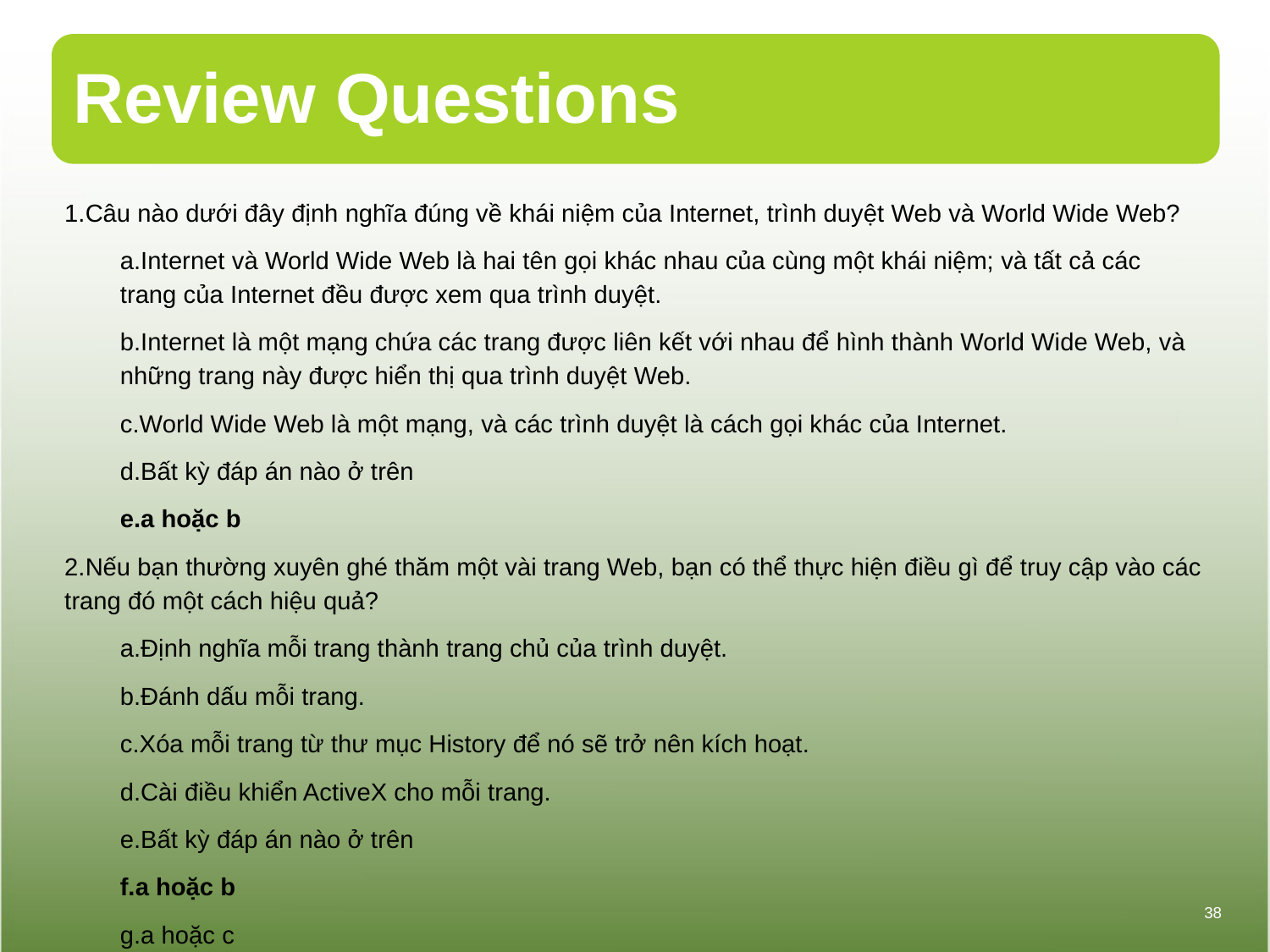

# Review Questions
1.Câu nào dưới đây định nghĩa đúng về khái niệm của Internet, trình duyệt Web và World Wide Web?
a.Internet và World Wide Web là hai tên gọi khác nhau của cùng một khái niệm; và tất cả các trang của Internet đều được xem qua trình duyệt.
b.Internet là một mạng chứa các trang được liên kết với nhau để hình thành World Wide Web, và những trang này được hiển thị qua trình duyệt Web.
c.World Wide Web là một mạng, và các trình duyệt là cách gọi khác của Internet.
d.Bất kỳ đáp án nào ở trên
e.a hoặc b
2.Nếu bạn thường xuyên ghé thăm một vài trang Web, bạn có thể thực hiện điều gì để truy cập vào các trang đó một cách hiệu quả?
a.Định nghĩa mỗi trang thành trang chủ của trình duyệt.
b.Đánh dấu mỗi trang.
c.Xóa mỗi trang từ thư mục History để nó sẽ trở nên kích hoạt.
d.Cài điều khiển ActiveX cho mỗi trang.
e.Bất kỳ đáp án nào ở trên
f.a hoặc b
g.a hoặc c
38